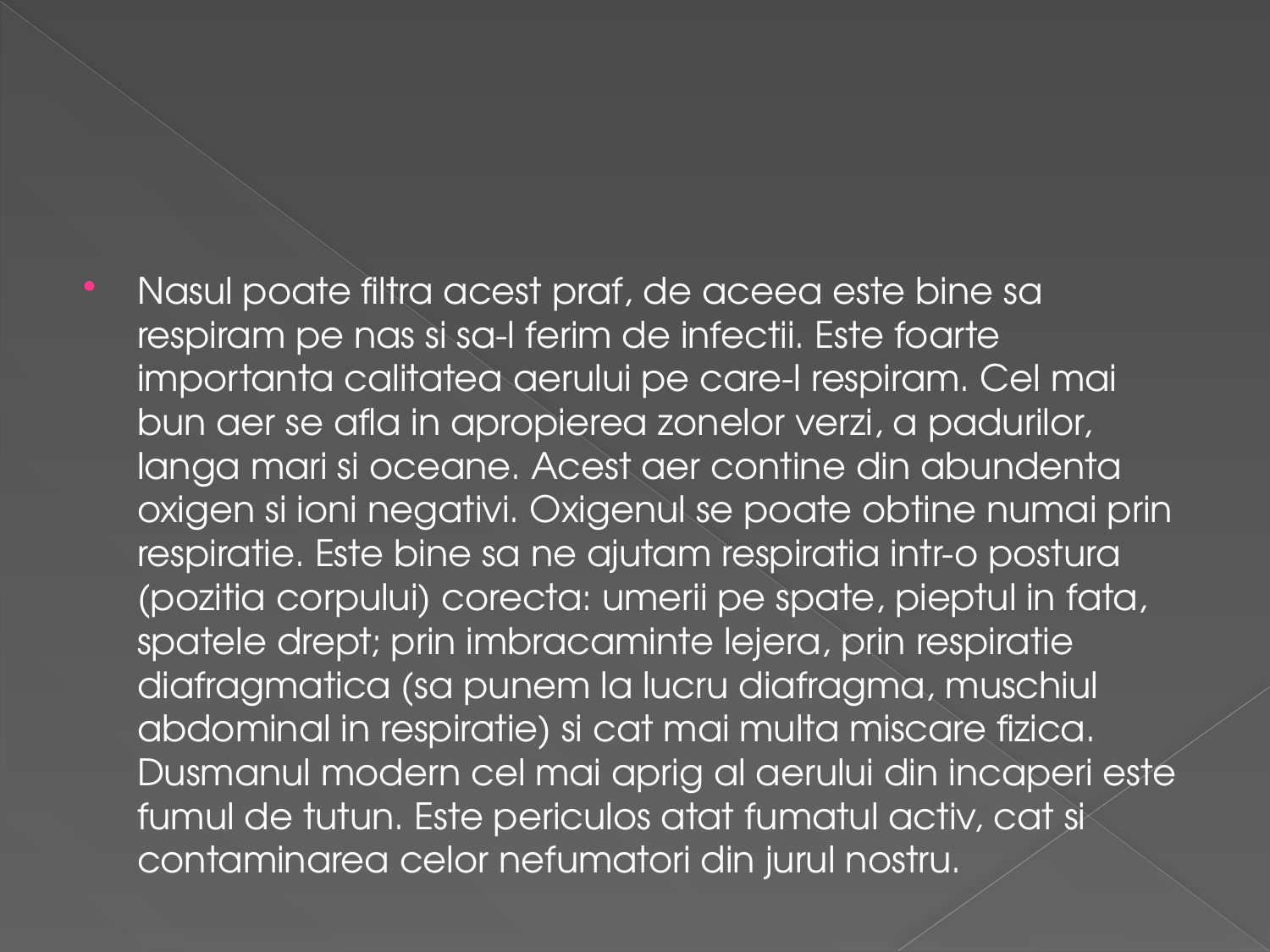

Nasul poate filtra acest praf, de aceea este bine sa respiram pe nas si sa-l ferim de infectii. Este foarte importanta calitatea aerului pe care-l respiram. Cel mai bun aer se afla in apropierea zonelor verzi, a padurilor, langa mari si oceane. Acest aer contine din abundenta oxigen si ioni negativi. Oxigenul se poate obtine numai prin respiratie. Este bine sa ne ajutam respiratia intr-o postura (pozitia corpului) corecta: umerii pe spate, pieptul in fata, spatele drept; prin imbracaminte lejera, prin respiratie diafragmatica (sa punem la lucru diafragma, muschiul abdominal in respiratie) si cat mai multa miscare fizica. Dusmanul modern cel mai aprig al aerului din incaperi este fumul de tutun. Este periculos atat fumatul activ, cat si contaminarea celor nefumatori din jurul nostru.